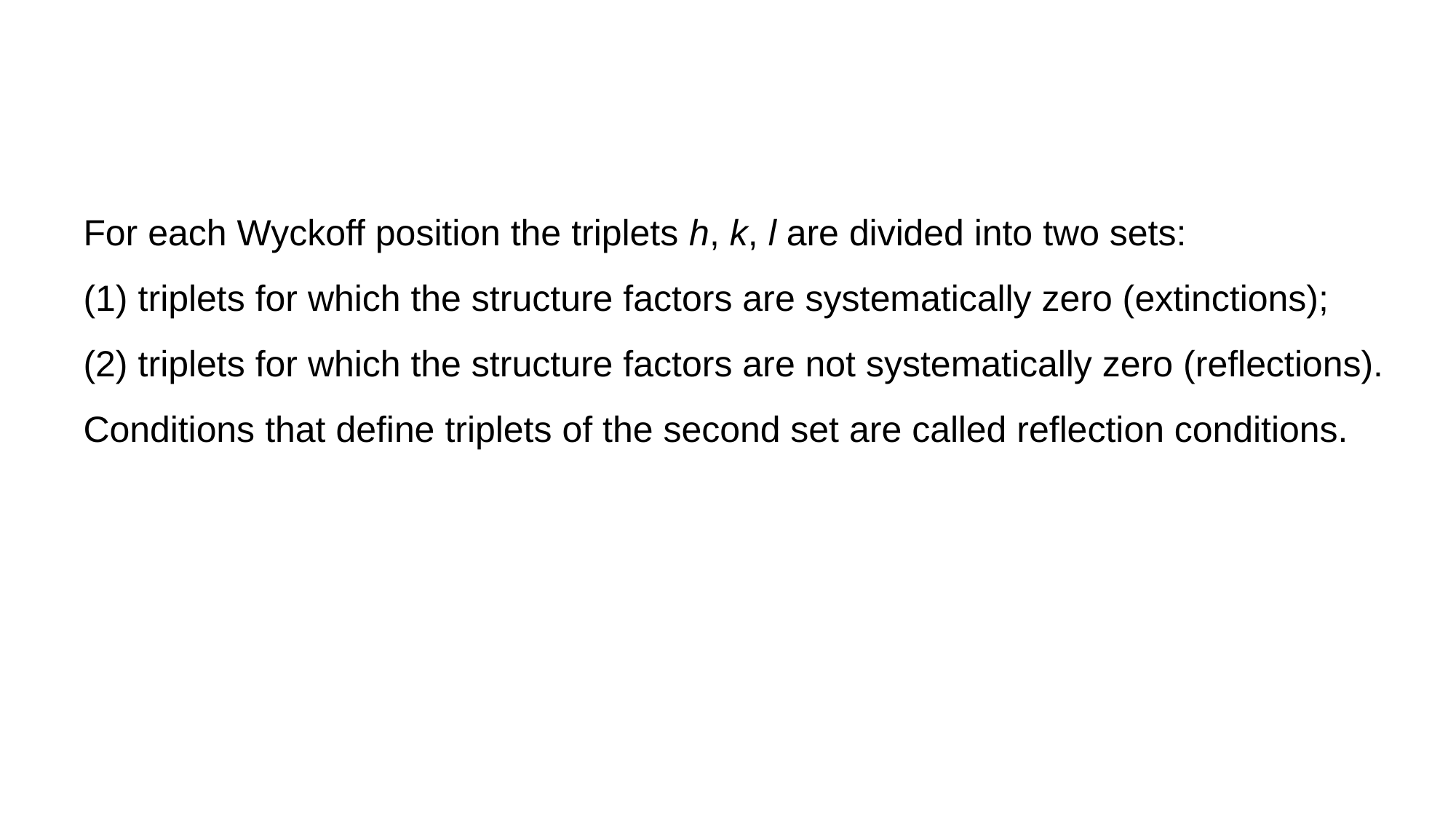

For each Wyckoff position the triplets h, k, l are divided into two sets:
(1) triplets for which the structure factors are systematically zero (extinctions);
(2) triplets for which the structure factors are not systematically zero (reflections).
Conditions that define triplets of the second set are called reflection conditions.